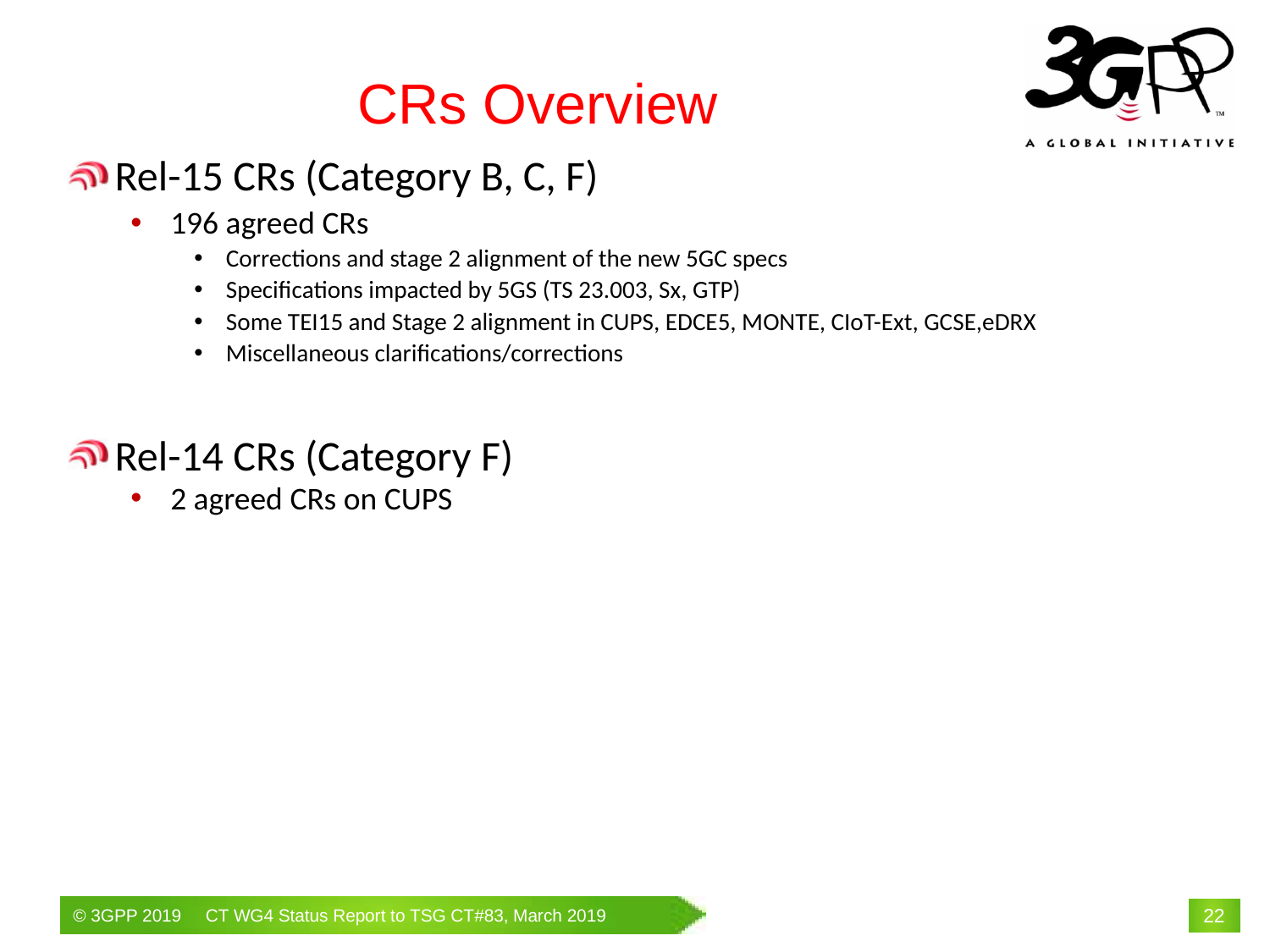

# CRs Overview
Rel-15 CRs (Category B, C, F)
196 agreed CRs
Corrections and stage 2 alignment of the new 5GC specs
Specifications impacted by 5GS (TS 23.003, Sx, GTP)
Some TEI15 and Stage 2 alignment in CUPS, EDCE5, MONTE, CIoT-Ext, GCSE,eDRX
Miscellaneous clarifications/corrections

Rel-14 CRs (Category F)
2 agreed CRs on CUPS